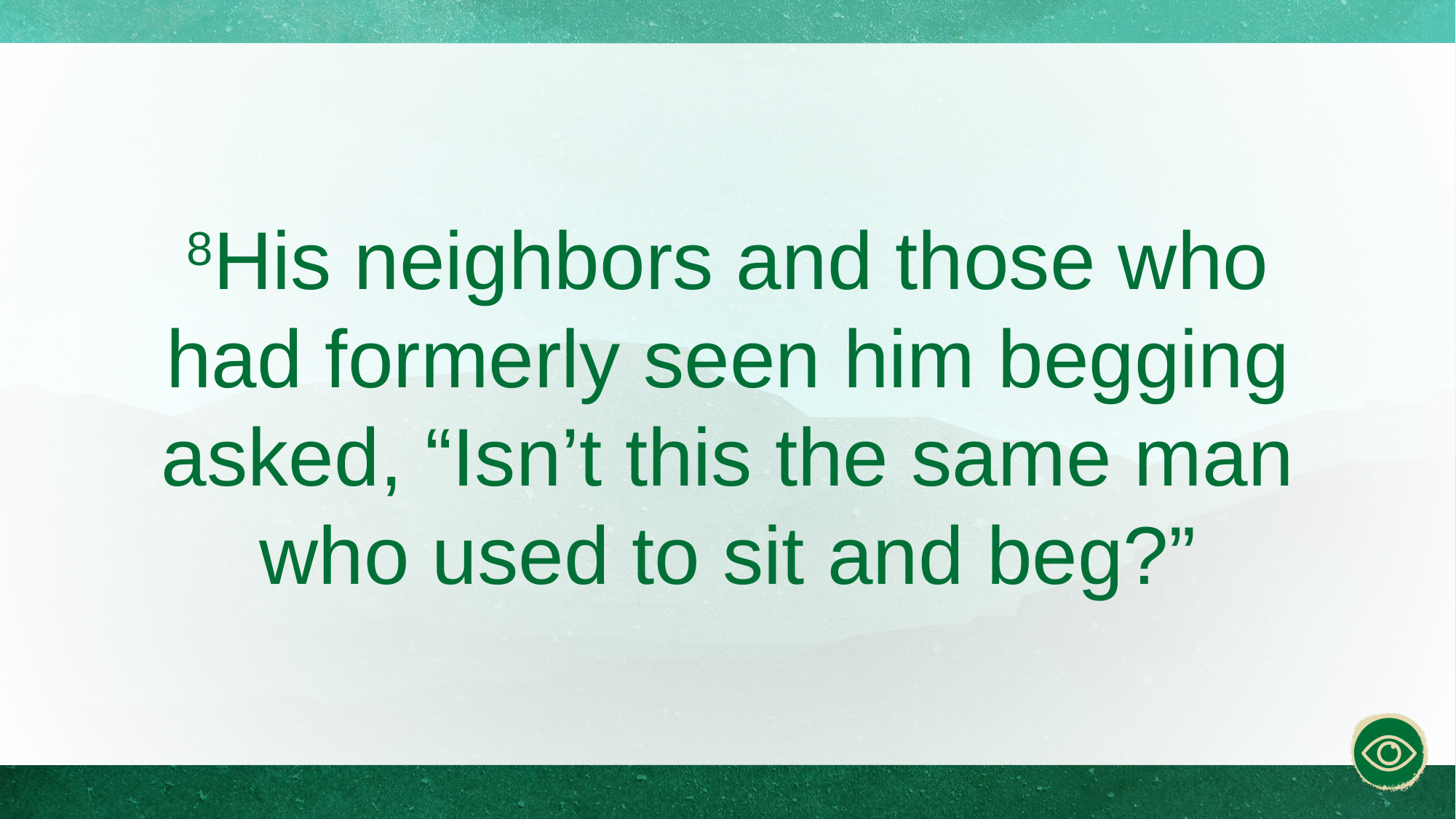

8His neighbors and those who had formerly seen him begging asked, “Isn’t this the same man who used to sit and beg?”